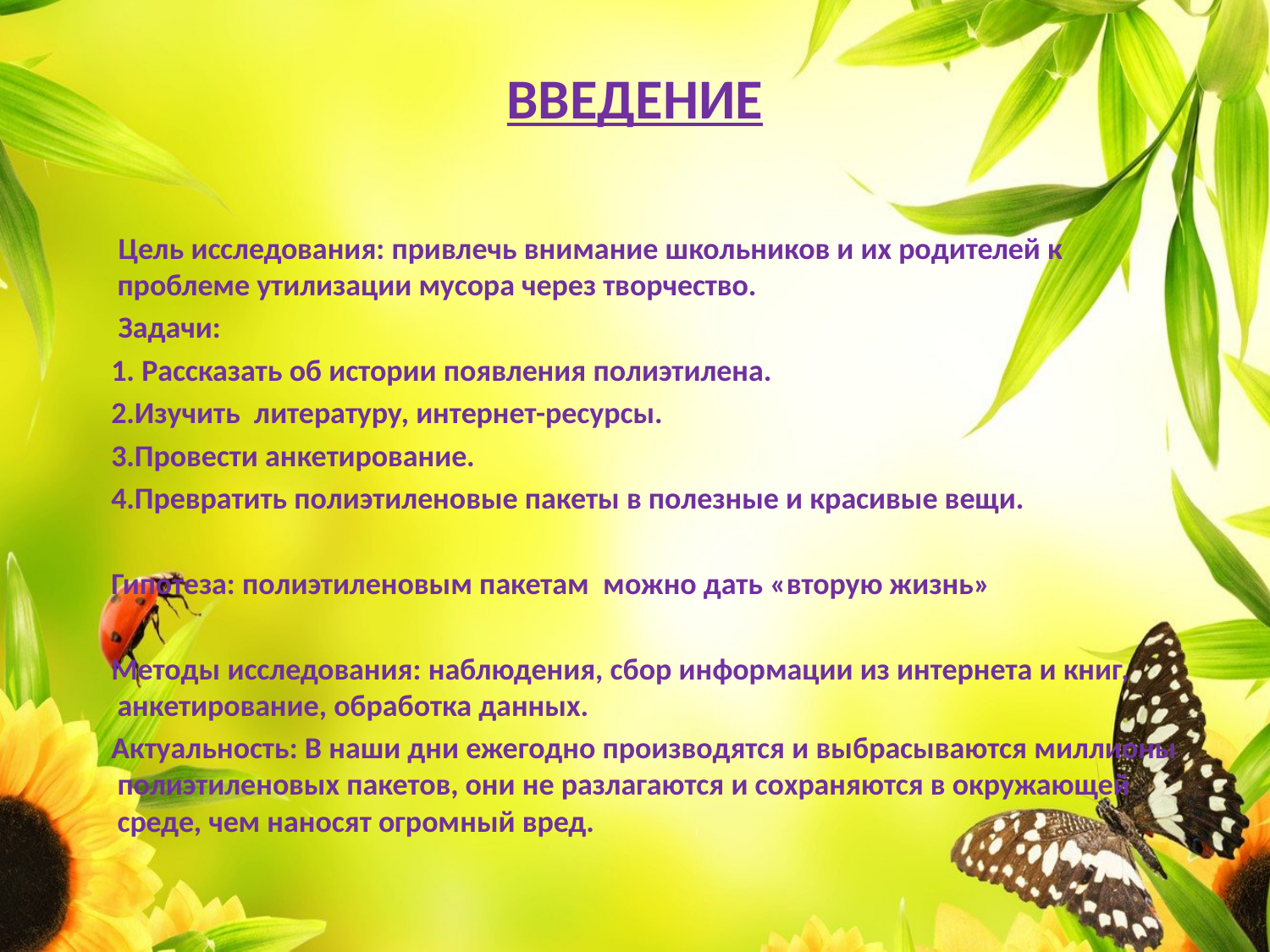

# ВВЕДЕНИЕ
      Цель исследования: привлечь внимание школьников и их родителей к проблеме утилизации мусора через творчество.
      Задачи:
     1. Рассказать об истории появления полиэтилена.
     2.Изучить  литературу, интернет-ресурсы.
     3.Провести анкетирование.
     4.Превратить полиэтиленовые пакеты в полезные и красивые вещи.

     Гипотеза: полиэтиленовым пакетам  можно дать «вторую жизнь»

     Методы исследования: наблюдения, сбор информации из интернета и книг, анкетирование, обработка данных.
     Актуальность: В наши дни ежегодно производятся и выбрасываются миллионы полиэтиленовых пакетов, они не разлагаются и сохраняются в окружающей среде, чем наносят огромный вред.